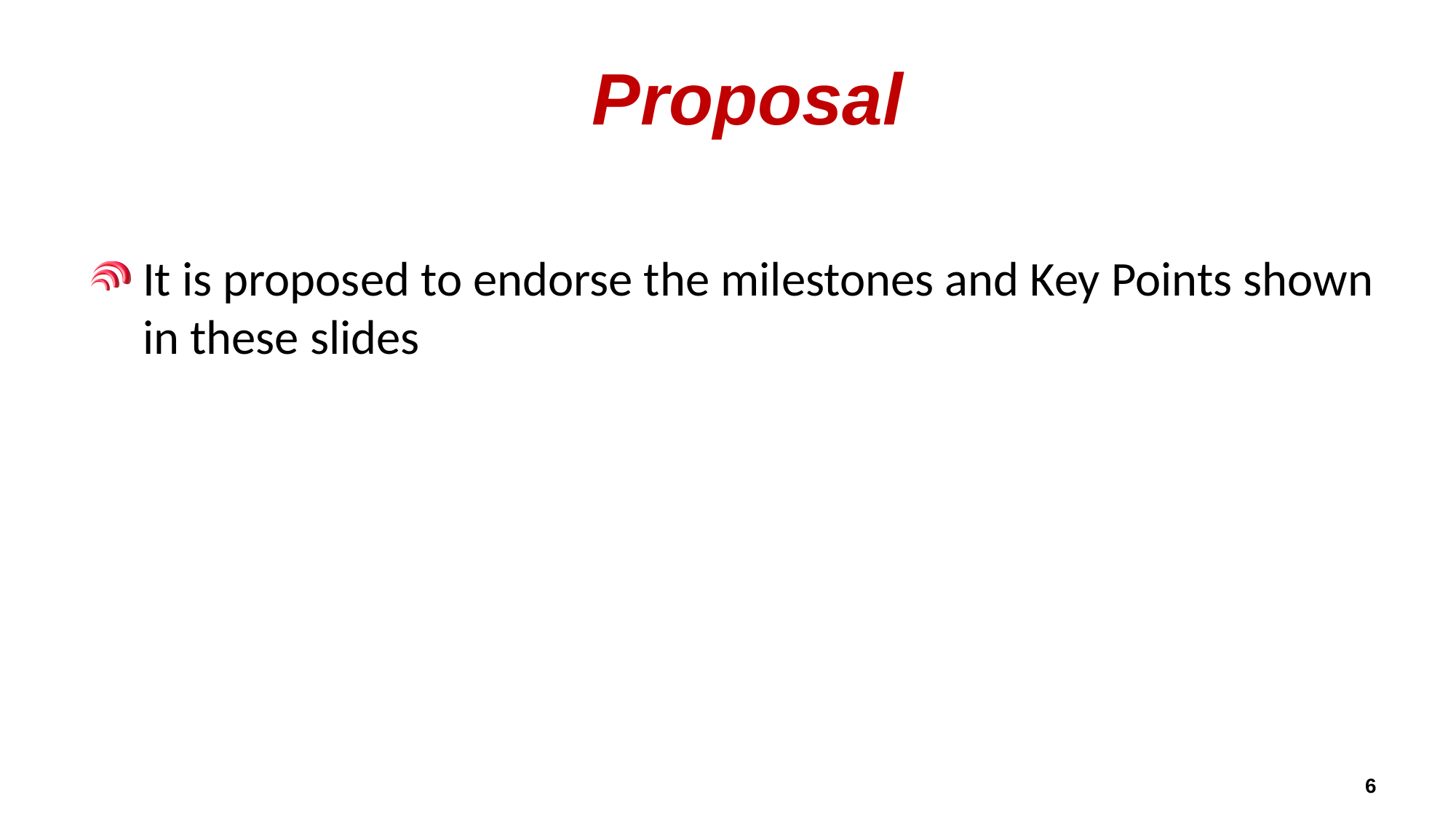

# Proposal

It is proposed to endorse the milestones and Key Points shown in these slides